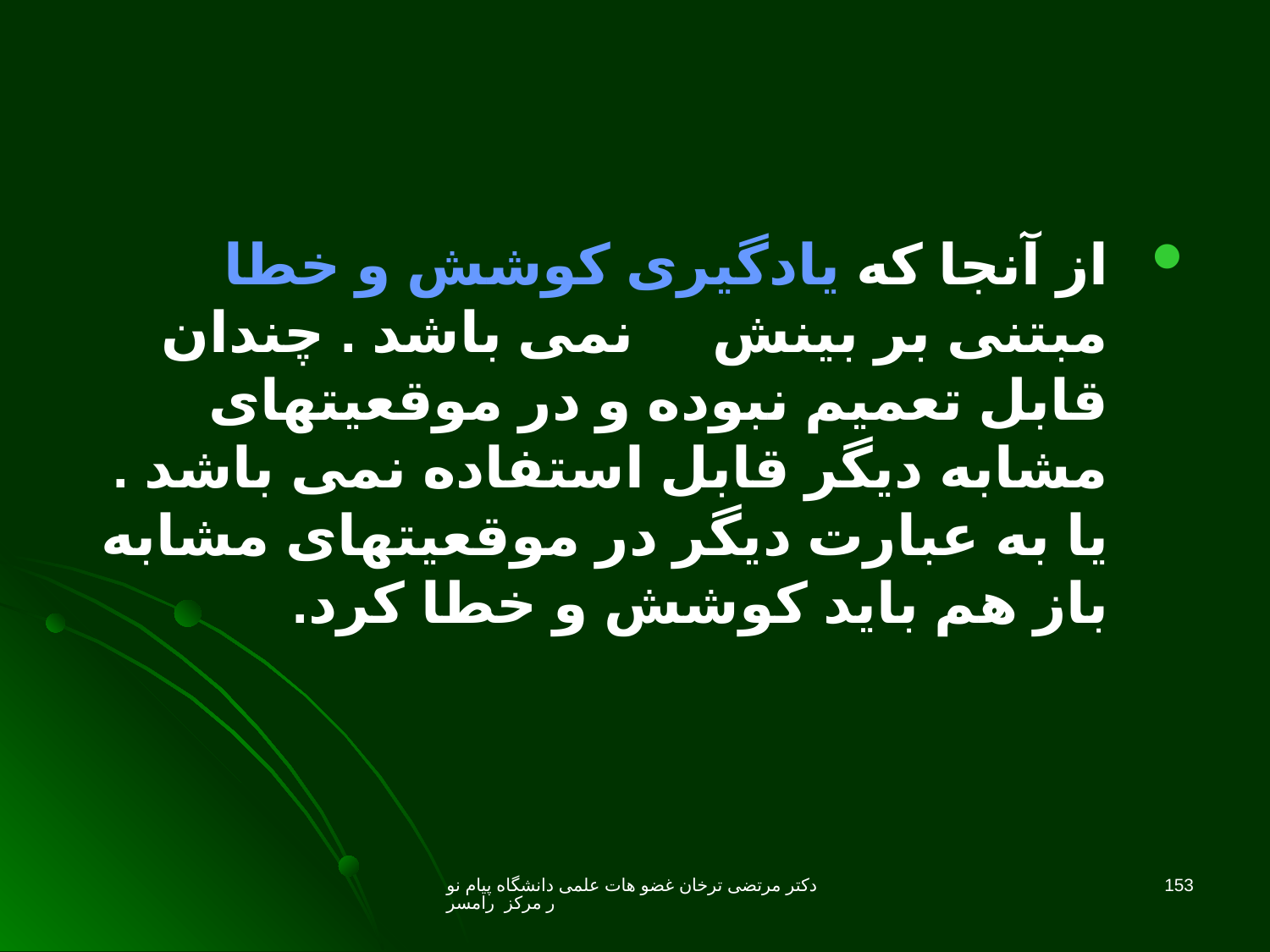

از آنجا که یادگیری کوشش و خطا مبتنی بر بینش     نمی باشد . چندان قابل تعمیم نبوده و در موقعیتهای مشابه دیگر قابل استفاده نمی باشد . یا به عبارت دیگر در موقعیتهای مشابه باز هم باید کوشش و خطا کرد.

دکتر مرتضی ترخان غضو هات علمی دانشگاه پیام نور مرکز رامسر
153